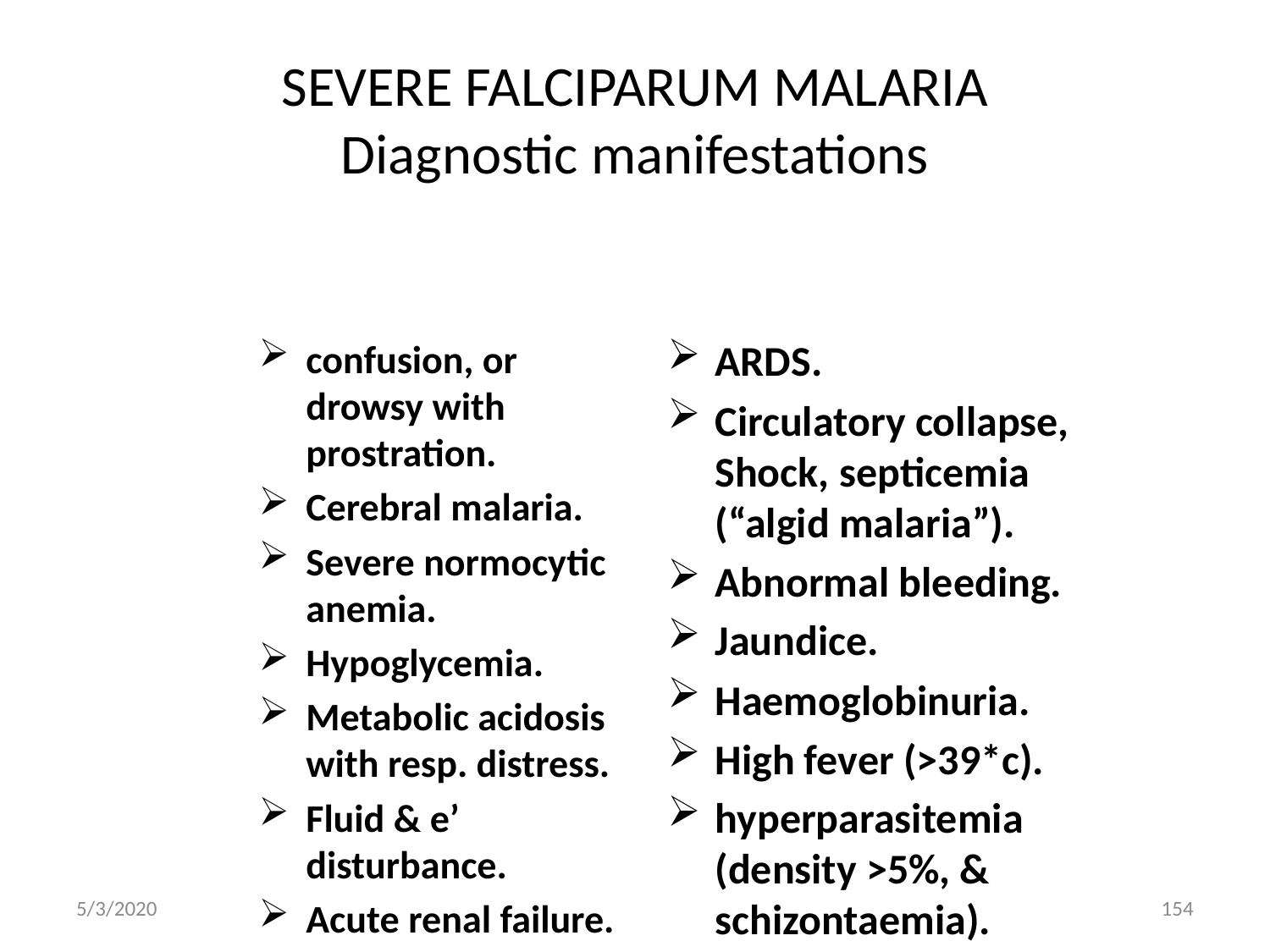

# SEVERE FALCIPARUM MALARIA Diagnostic manifestations
confusion, or drowsy with prostration.
Cerebral malaria.
Severe normocytic anemia.
Hypoglycemia.
Metabolic acidosis with resp. distress.
Fluid & e’ disturbance.
Acute renal failure.
ARDS.
Circulatory collapse, Shock, septicemia (“algid malaria”).
Abnormal bleeding.
Jaundice.
Haemoglobinuria.
High fever (>39*c).
hyperparasitemia (density >5%, &  schizontaemia).

5/3/2020
154